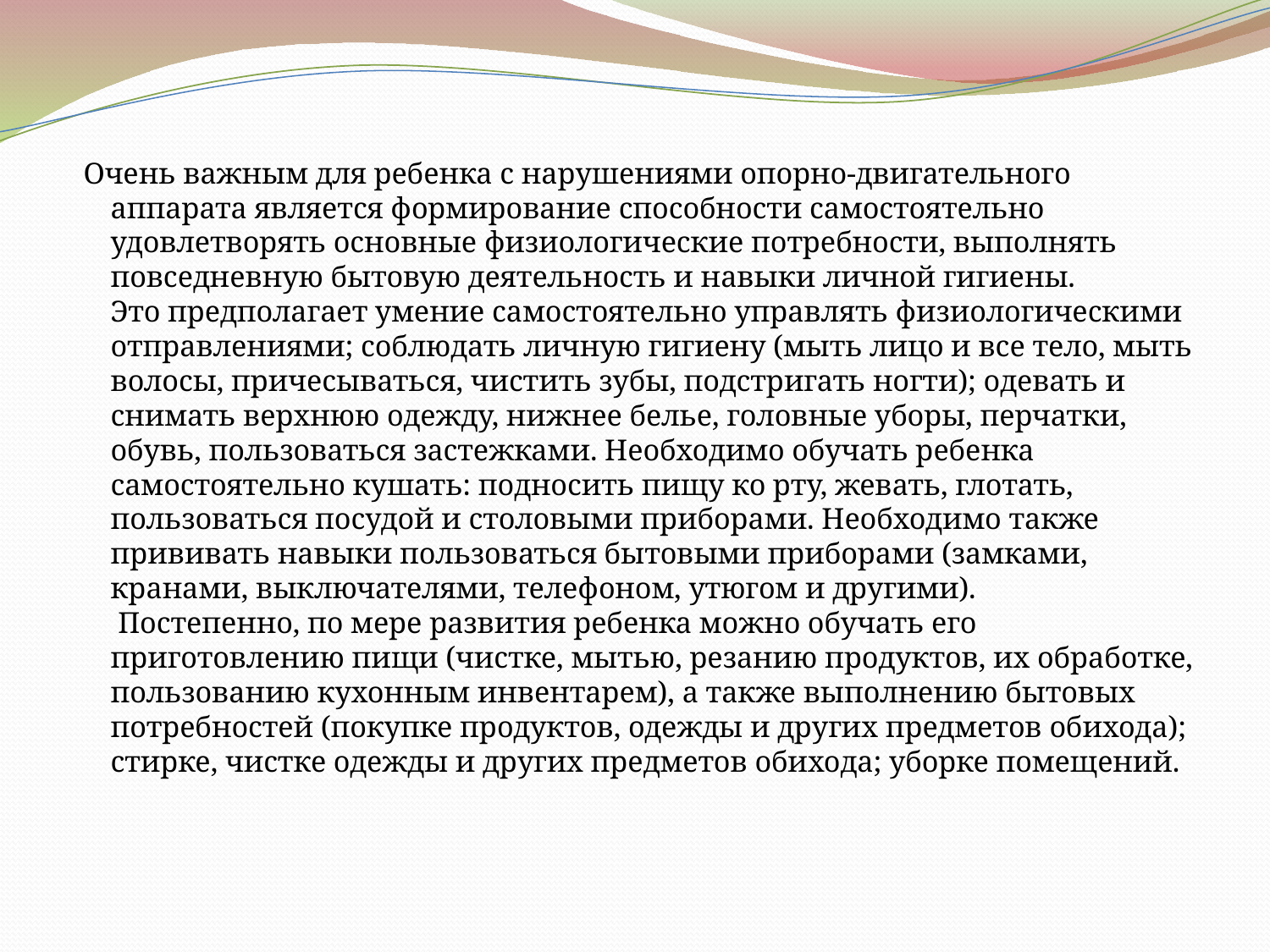

#
 Очень важным для ребенка с нарушениями опорно-двигательного аппарата является формирование способности самостоятельно удовлетворять основные физиологические потребности, выполнять повседневную бытовую деятельность и навыки личной гигиены.
Это предполагает умение самостоятельно управлять физиологическими отправлениями; соблюдать личную гигиену (мыть лицо и все тело, мыть волосы, причесываться, чистить зубы, подстригать ногти); одевать и снимать верхнюю одежду, нижнее белье, головные уборы, перчатки, обувь, пользоваться застежками. Необходимо обучать ребенка самостоятельно кушать: подносить пищу ко рту, жевать, глотать, пользоваться посудой и столовыми приборами. Необходимо также прививать навыки пользоваться бытовыми приборами (замками, кранами, выключателями, телефоном, утюгом и другими).
 Постепенно, по мере развития ребенка можно обучать его приготовлению пищи (чистке, мытью, резанию продуктов, их обработке, пользованию кухонным инвентарем), а также выполнению бытовых потребностей (покупке продуктов, одежды и других предметов обихода); стирке, чистке одежды и других предметов обихода; уборке помещений.